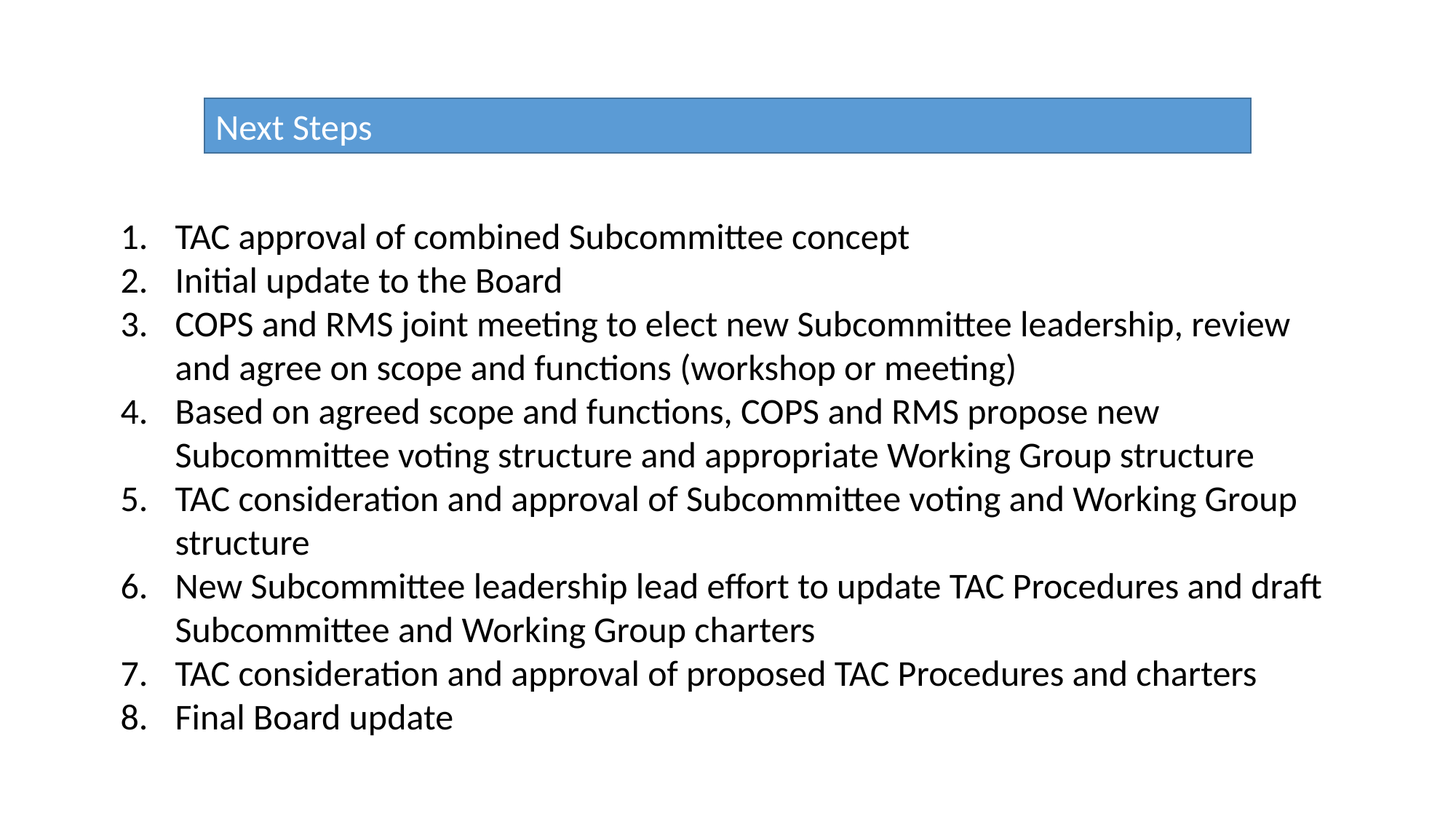

Next Steps
TAC approval of combined Subcommittee concept
Initial update to the Board
COPS and RMS joint meeting to elect new Subcommittee leadership, review and agree on scope and functions (workshop or meeting)
Based on agreed scope and functions, COPS and RMS propose new Subcommittee voting structure and appropriate Working Group structure
TAC consideration and approval of Subcommittee voting and Working Group structure
New Subcommittee leadership lead effort to update TAC Procedures and draft Subcommittee and Working Group charters
TAC consideration and approval of proposed TAC Procedures and charters
Final Board update